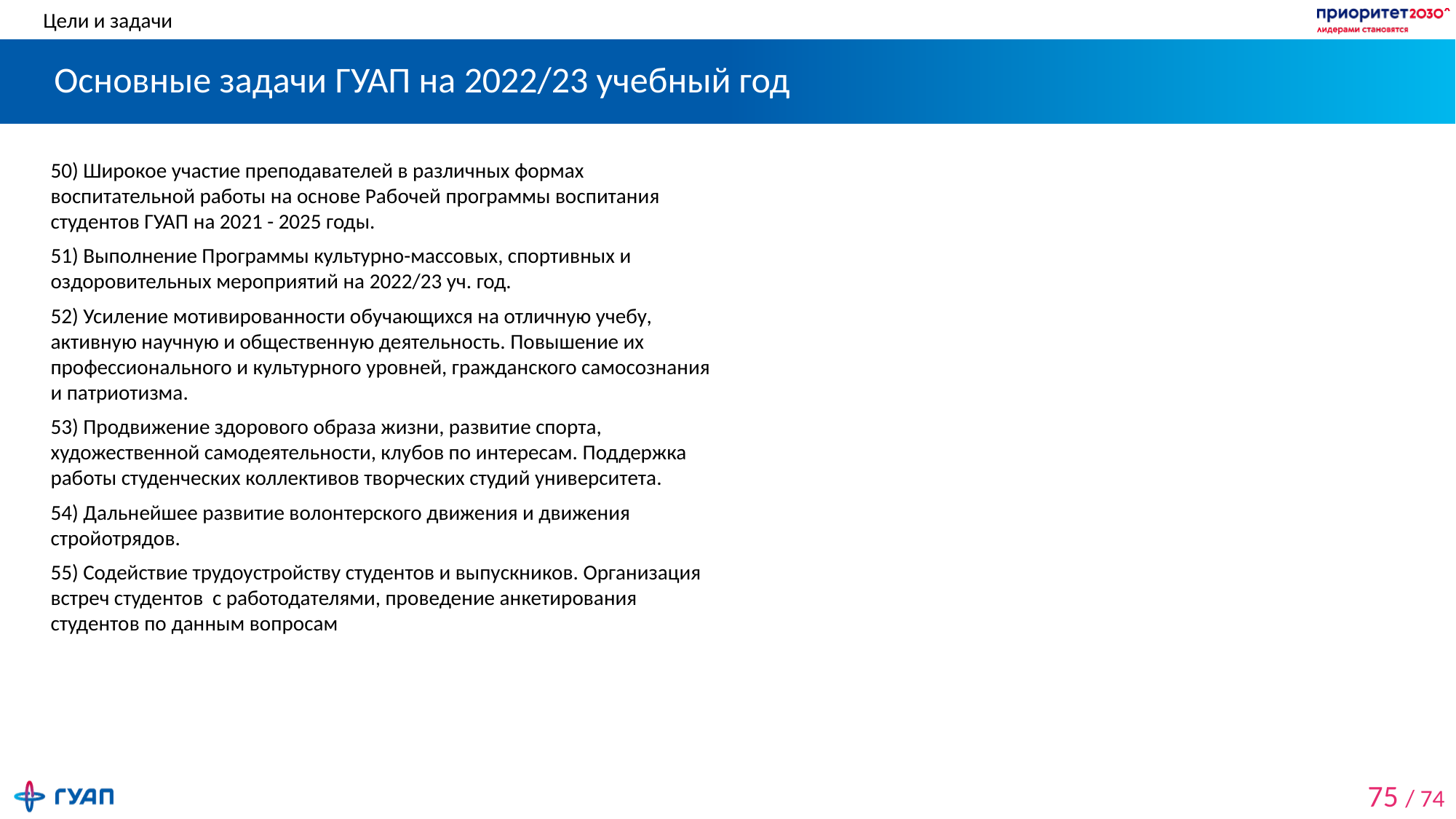

Цели и задачи
# Основные задачи ГУАП на 2022/23 учебный год
50) Широкое участие преподавателей в различных формах воспитательной работы на основе Рабочей программы воспитания студентов ГУАП на 2021 - 2025 годы.
51) Выполнение Программы культурно-массовых, спортивных и оздоровительных мероприятий на 2022/23 уч. год.
52) Усиление мотивированности обучающихся на отличную учебу, активную научную и общественную деятельность. Повышение их профессионального и культурного уровней, гражданского самосознания и патриотизма.
53) Продвижение здорового образа жизни, развитие спорта, художественной самодеятельности, клубов по интересам. Поддержка работы студенческих коллективов творческих студий университета.
54) Дальнейшее развитие волонтерского движения и движения стройотрядов.
55) Содействие трудоустройству студентов и выпускников. Организация встреч студентов  с работодателями, проведение анкетирования студентов по данным вопросам